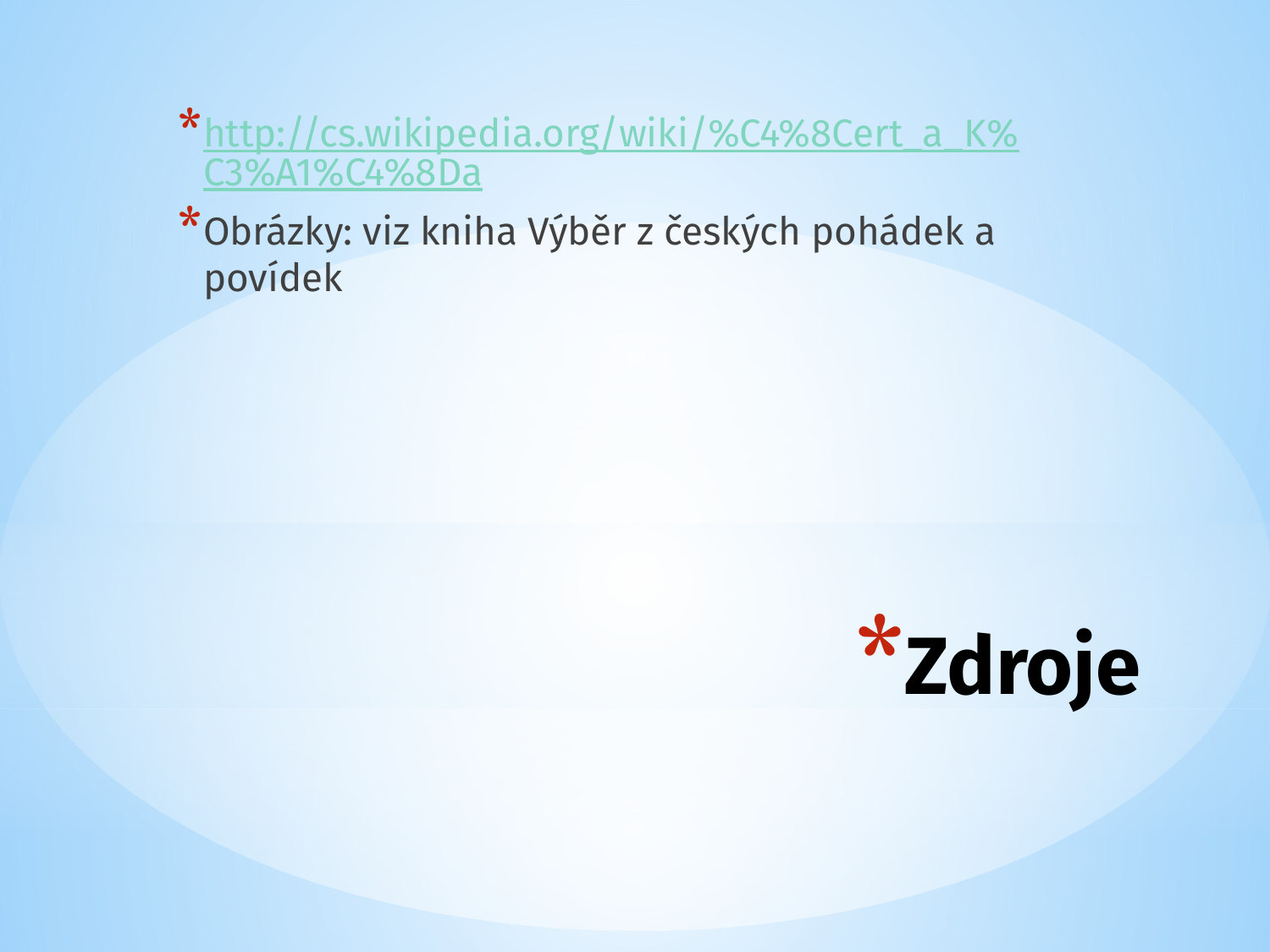

http://cs.wikipedia.org/wiki/%C4%8Cert_a_K%C3%A1%C4%8Da
Obrázky: viz kniha Výběr z českých pohádek a povídek
# Zdroje